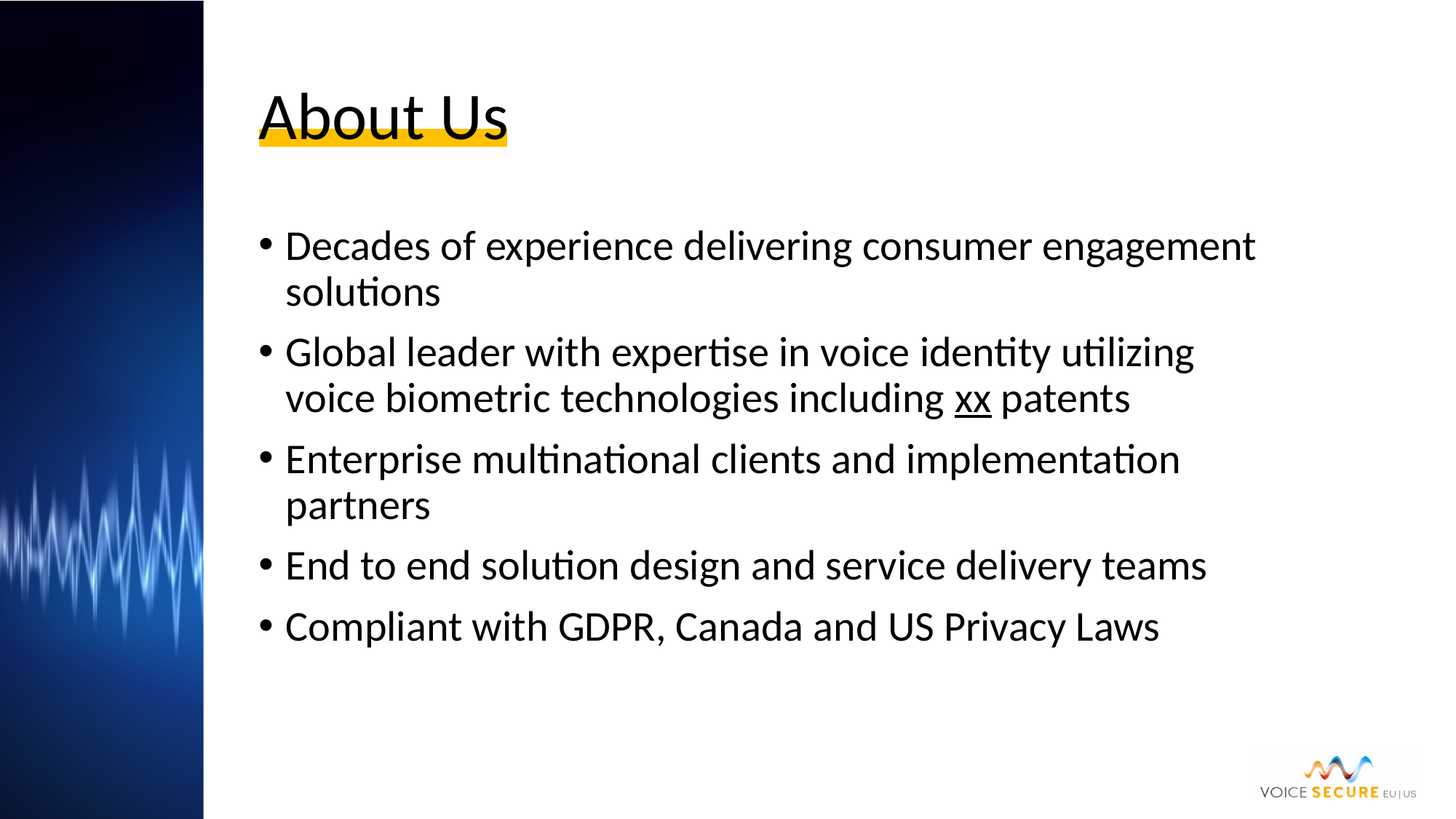

# About Us

Decades of experience delivering consumer engagement solutions
Global leader with expertise in voice identity utilizing voice biometric technologies including xx patents
Enterprise multinational clients and implementation partners
End to end solution design and service delivery teams
Compliant with GDPR, Canada and US Privacy Laws